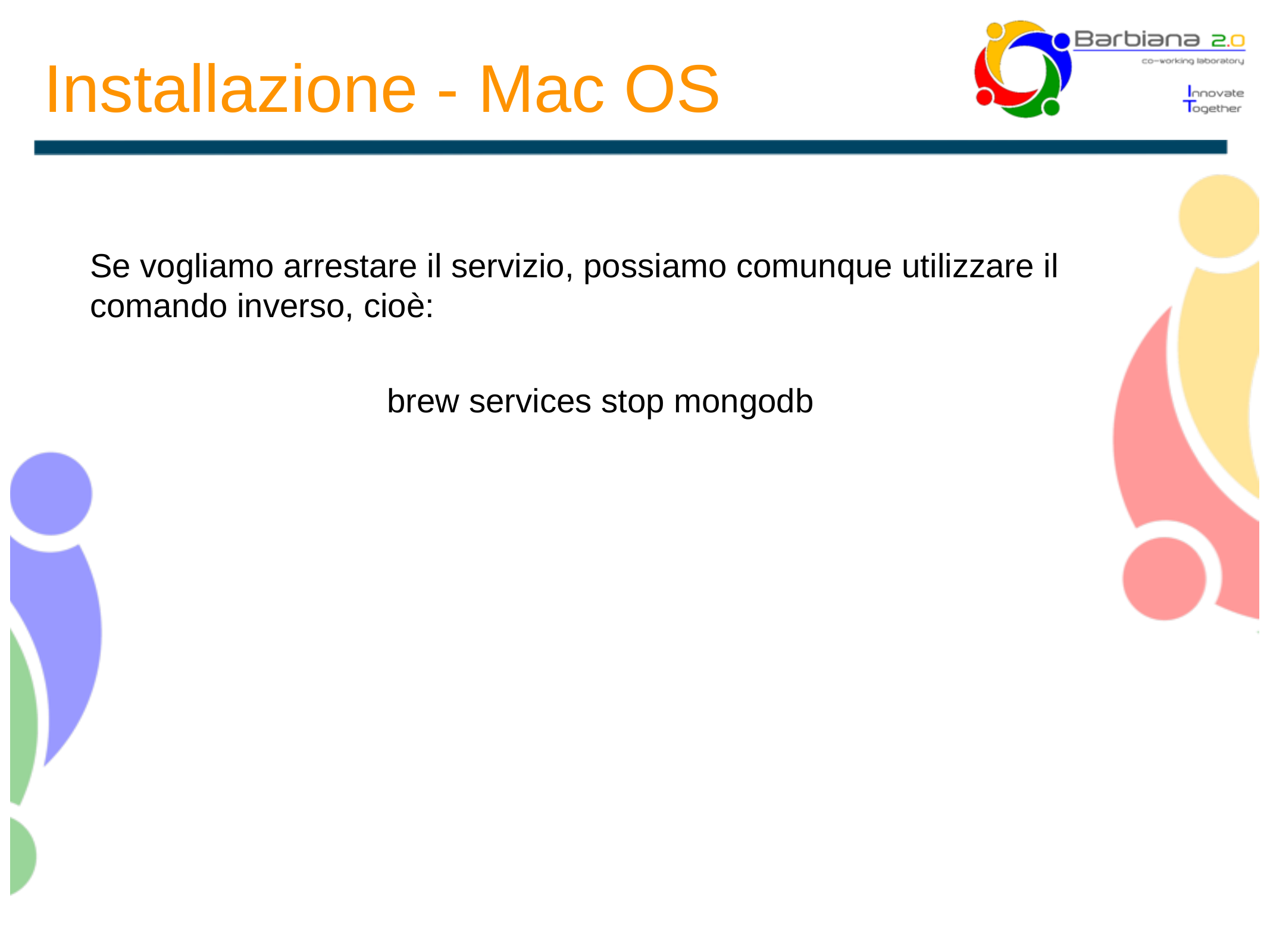

# Installazione - Mac OS
Se vogliamo arrestare il servizio, possiamo comunque utilizzare il comando inverso, cioè:
brew services stop mongodb
4